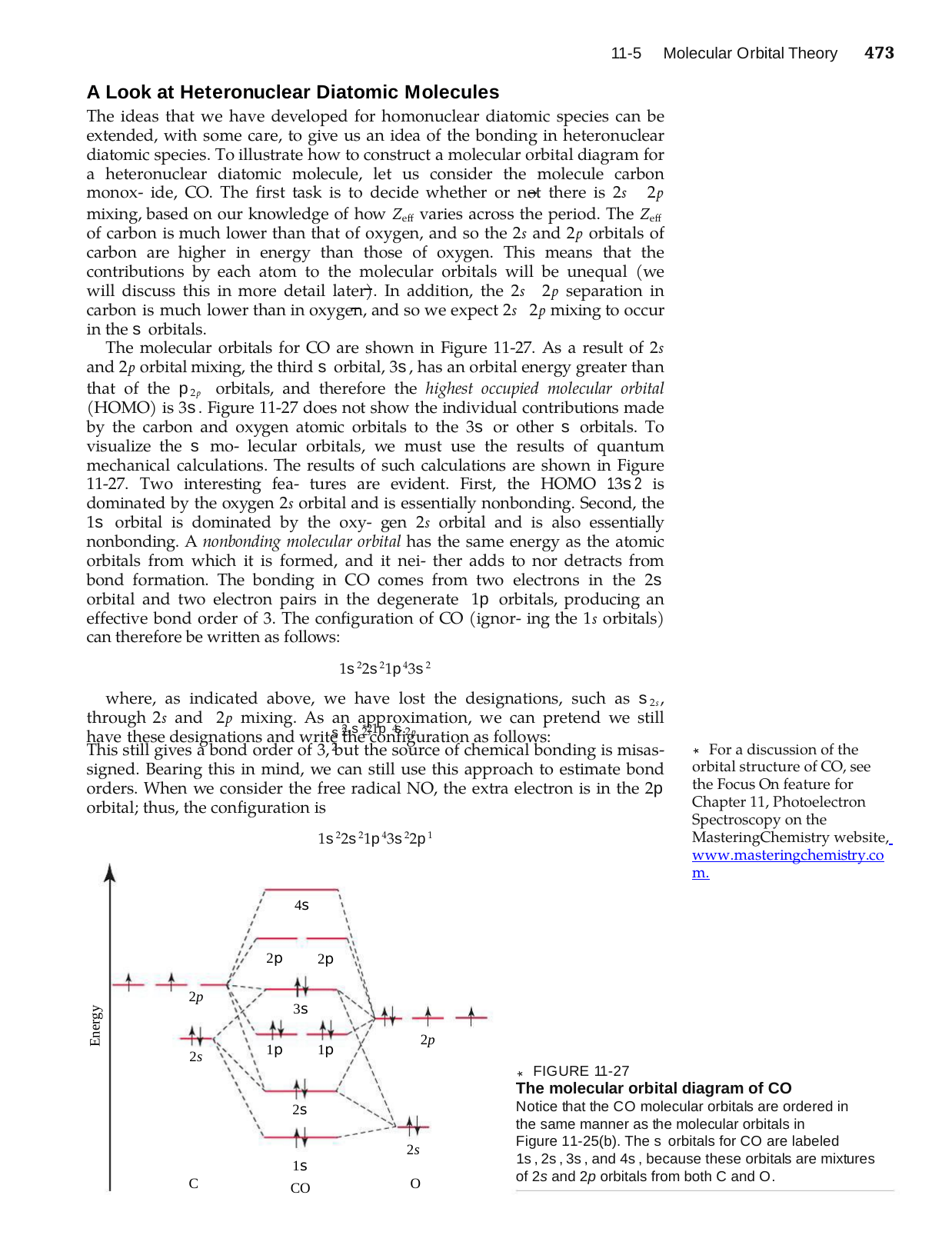

Molecular Orbital Theory	473
11-5
A Look at Heteronuclear Diatomic Molecules
The ideas that we have developed for homonuclear diatomic species can be extended, with some care, to give us an idea of the bonding in heteronuclear diatomic species. To illustrate how to construct a molecular orbital diagram for a heteronuclear diatomic molecule, let us consider the molecule carbon monox- ide, CO. The first task is to decide whether or not there is 2s   2p mixing, based on our knowledge of how Zeff  varies across the period. The Zeff  of carbon is much lower than that of oxygen, and so the 2s and 2p orbitals of carbon are higher in energy than those of oxygen. This means that the contributions by each atom to the molecular orbitals will be unequal (we will discuss this in more detail later). In addition, the 2s   2p separation in carbon is much lower than in oxygen, and so we expect 2s   2p mixing to occur in the s orbitals.
The molecular orbitals for CO are shown in Figure 11-27. As a result of 2s and 2p orbital mixing, the third s orbital, 3s, has an orbital energy greater than that of the p2p  orbitals, and therefore the highest occupied molecular orbital (HOMO) is 3s. Figure 11-27 does not show the individual contributions made by the carbon and oxygen atomic orbitals to the 3s or other s orbitals. To visualize the s mo- lecular orbitals, we must use the results of quantum mechanical calculations. The results of such calculations are shown in Figure 11-27. Two interesting fea- tures are evident. First, the HOMO 13s2 is dominated by the oxygen 2s orbital and is essentially nonbonding. Second, the 1s orbital is dominated by the oxy- gen 2s orbital and is also essentially nonbonding. A nonbonding molecular orbital has the same energy as the atomic orbitals from which it is formed, and it nei- ther adds to nor detracts from bond formation. The bonding in CO comes from two electrons in the 2s orbital and two electron pairs in the degenerate  1p orbitals, producing an effective bond order of 3. The configuration of CO (ignor- ing the 1s orbitals) can therefore be written as follows:
1s22s21p43s2
where, as indicated above, we have lost the designations, such as s2s, through 2s and  2p mixing. As an approximation, we can pretend we still have these designations and write the configuration as follows:

s2     *2	4    2
2ss2s1p s2p
*
For a discussion of the orbital structure of CO, see the Focus On feature for Chapter 11, Photoelectron Spectroscopy on the MasteringChemistry website, www.masteringchemistry.com.
This still gives a bond order of 3, but the source of chemical bonding is misas- signed. Bearing this in mind, we can still use this approach to estimate bond orders. When we consider the free radical NO, the extra electron is in the 2p orbital; thus, the configuration is
1s22s21p43s22p1
4s
2p
2p
2p
3s
Energy
2p
1p
1p
2s
*
FIGURE 11-27
The molecular orbital diagram of CO
Notice that the CO molecular orbitals are ordered in the same manner as the molecular orbitals in
Figure 11-25(b). The s orbitals for CO are labeled
1s, 2s, 3s, and 4s, because these orbitals are mixtures of 2s and 2p orbitals from both C and O.
2s
2s
1s CO
C
O